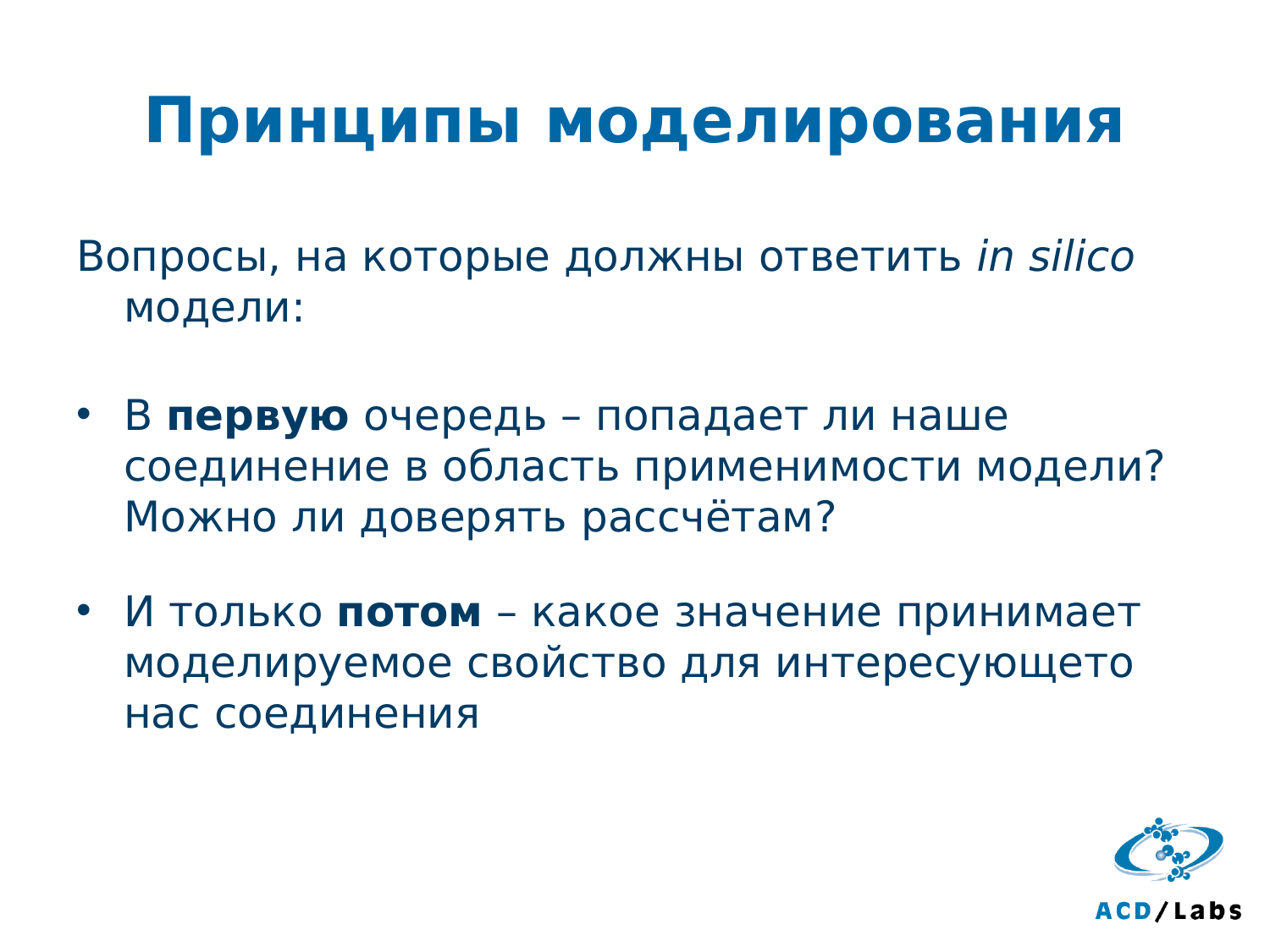

# Принципы моделирования
Вопросы, на которые должны ответить in silico модели:

В первую очередь – попадает ли наше соединение в область применимости модели? Можно ли доверять рассчётам?
И только потом – какое значение принимает моделируемое свойство для интересующето нас соединения